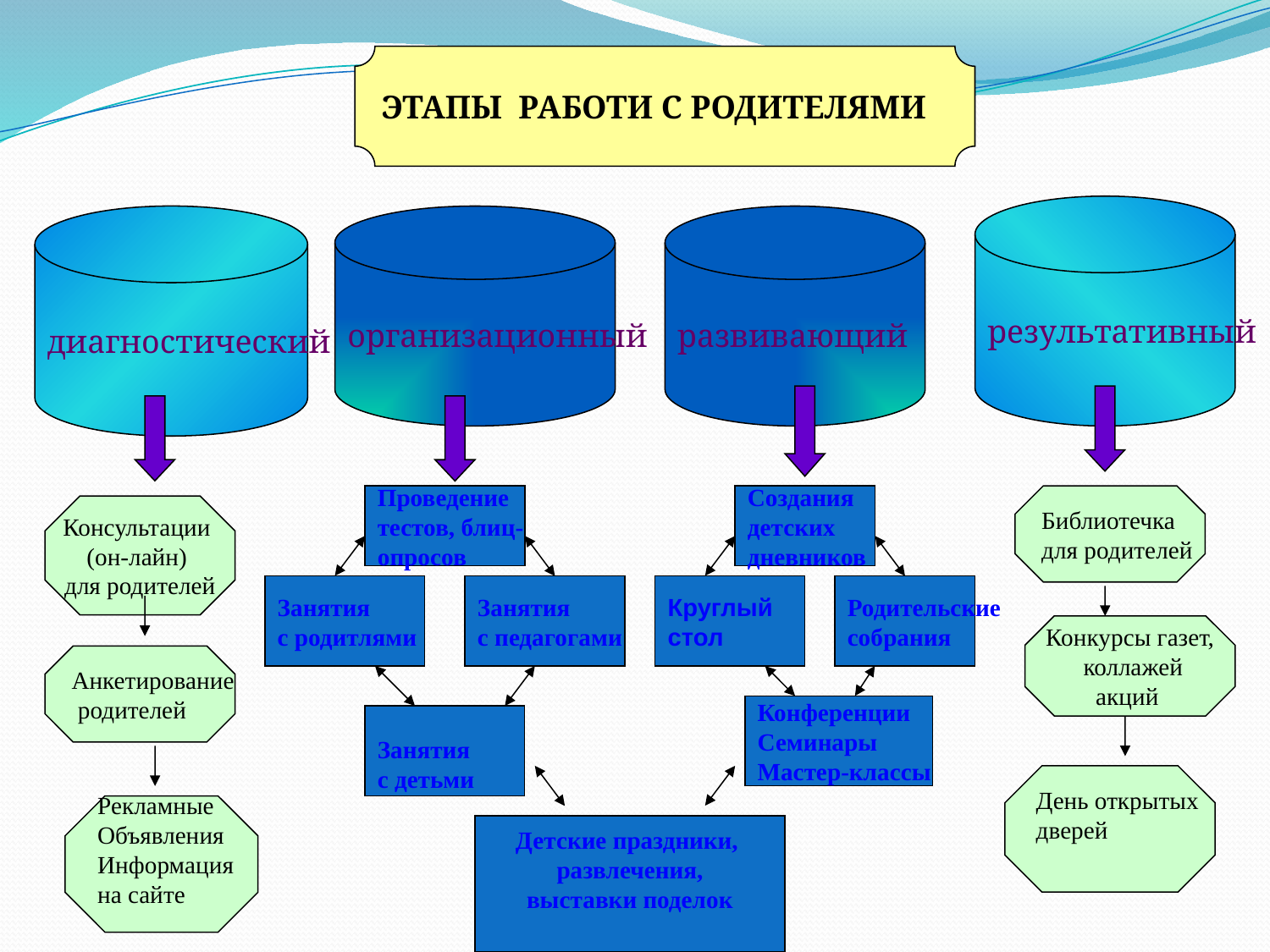

ЭТАПЫ  РАБОТИ С РОДИТЕЛЯМИ
результативный
диагностический
организационный
развивающий

Проведение
тестов, блиц-
опросов
Создания
детских
дневников
Библиотечка
для родителей
Консультации
(он-лайн)
для родителей

Занятия
с родитлями

Занятия
с педагогами

Круглый
стол
Родительские
собрания

Конкурсы газет,
 коллажей
акций
Анкетирование
 родителей

Конференции
Семинары
Мастер-классы

Занятия
с детьми

День открытых
дверей

Рекламные
Объявления
Информация
на сайте

Детские праздники,
развлечения,
выставки поделок